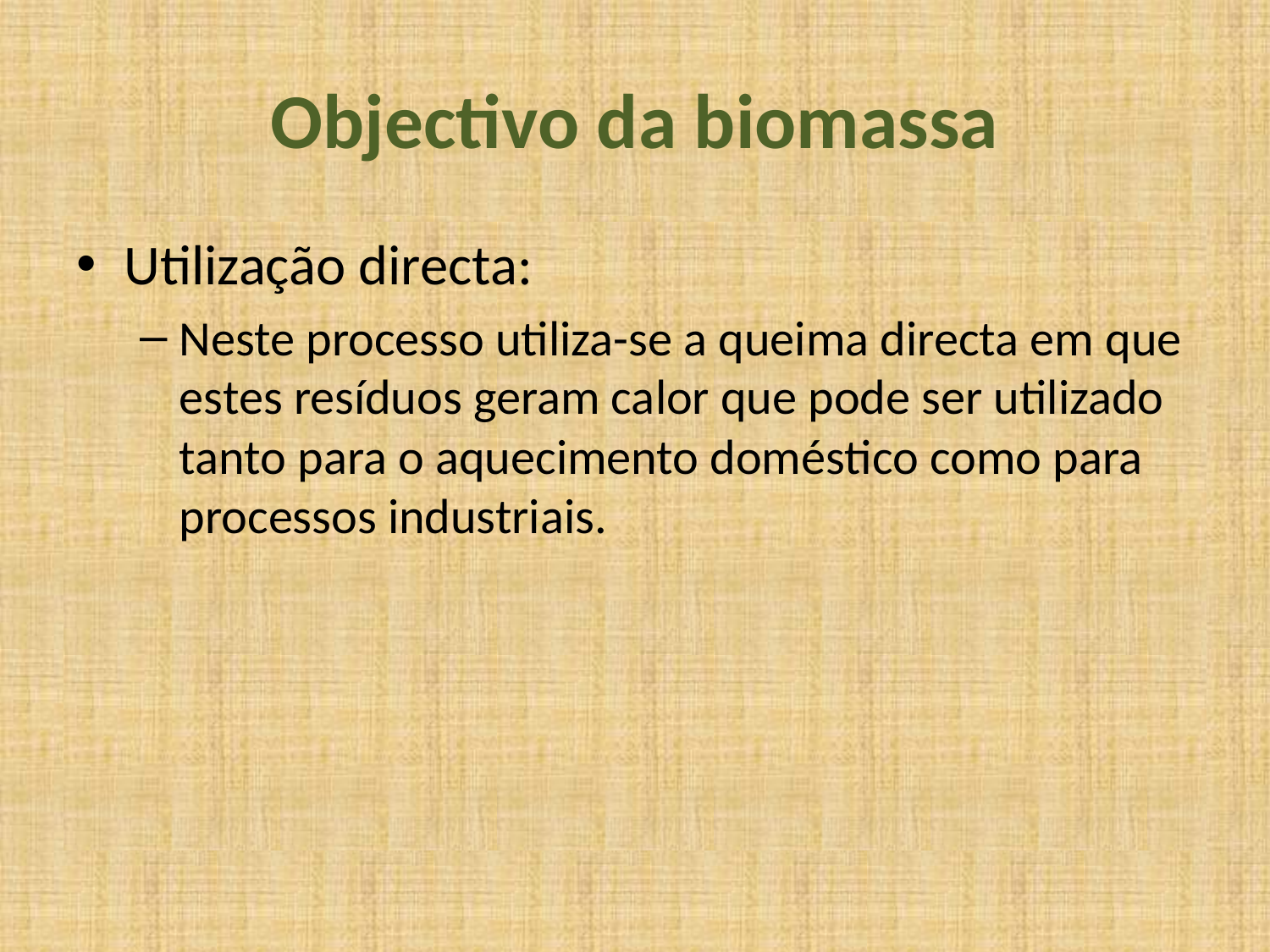

# Objectivo da biomassa
Utilização directa:
Neste processo utiliza-se a queima directa em que estes resíduos geram calor que pode ser utilizado tanto para o aquecimento doméstico como para processos industriais.